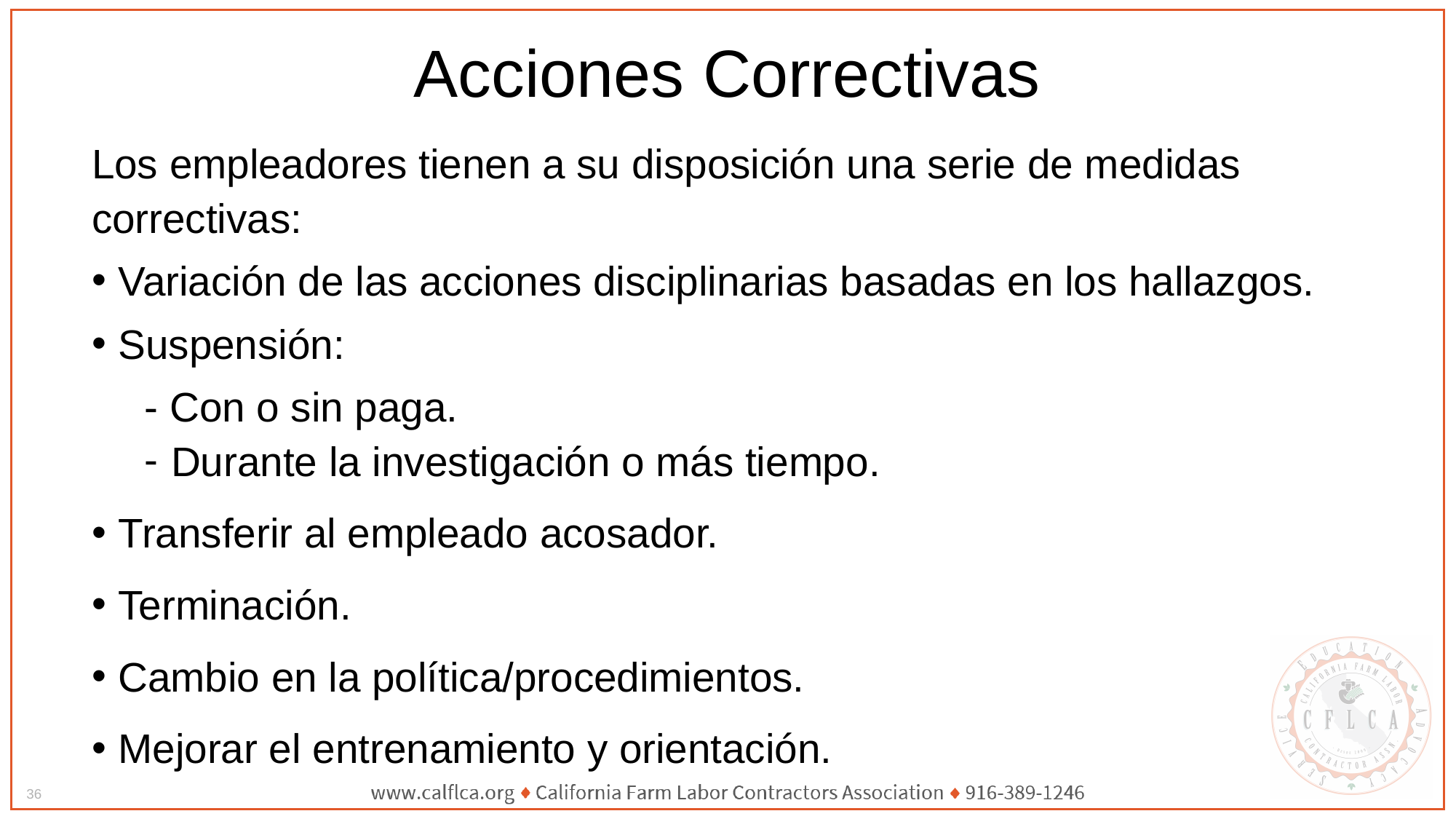

# Acciones Correctivas
Los empleadores tienen a su disposición una serie de medidas correctivas:
Variación de las acciones disciplinarias basadas en los hallazgos.
Suspensión:
- Con o sin paga.
Durante la investigación o más tiempo.
Transferir al empleado acosador.
Terminación.
Cambio en la política/procedimientos.
Mejorar el entrenamiento y orientación.

36